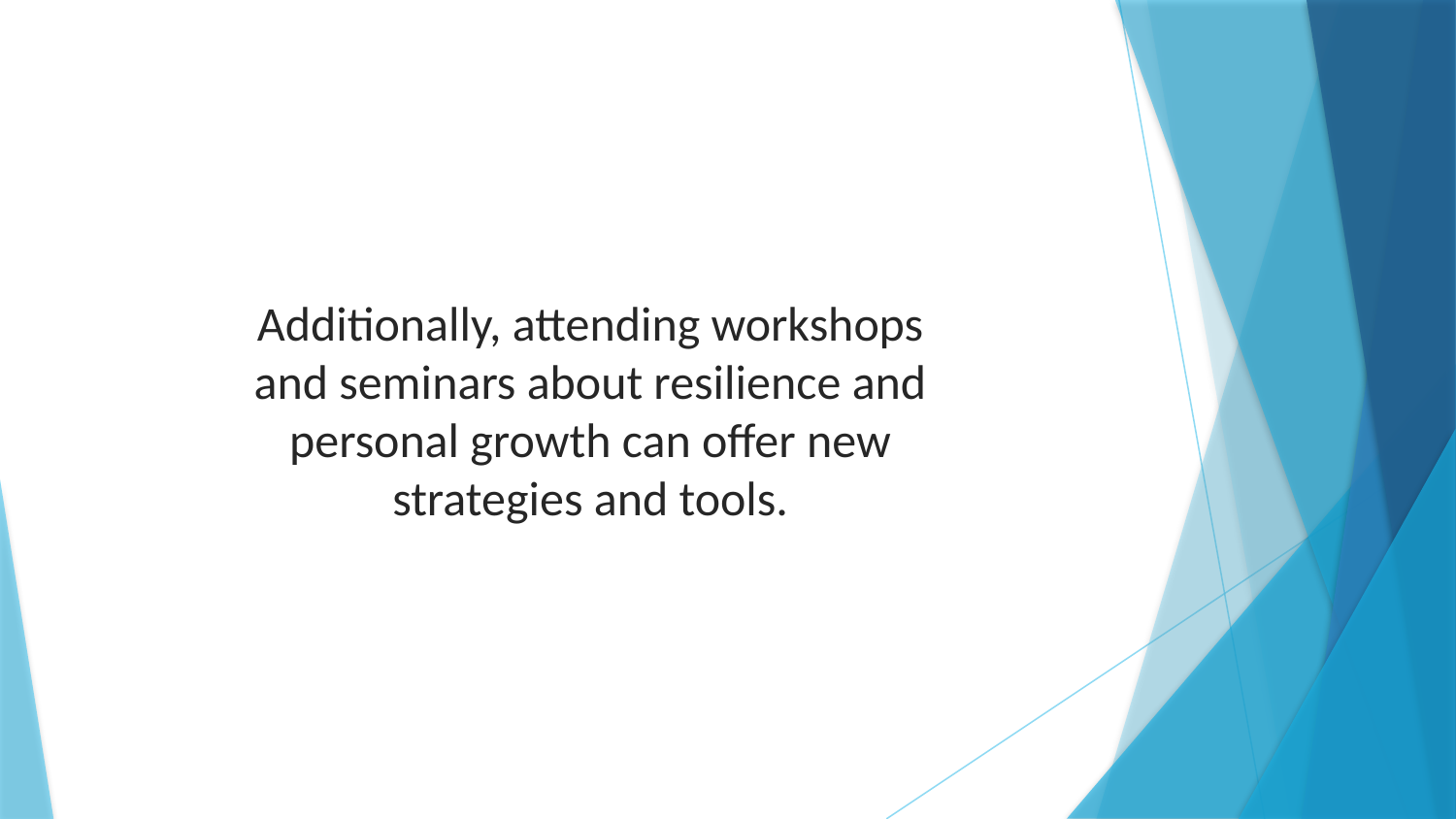

Additionally, attending workshops and seminars about resilience and personal growth can offer new strategies and tools.